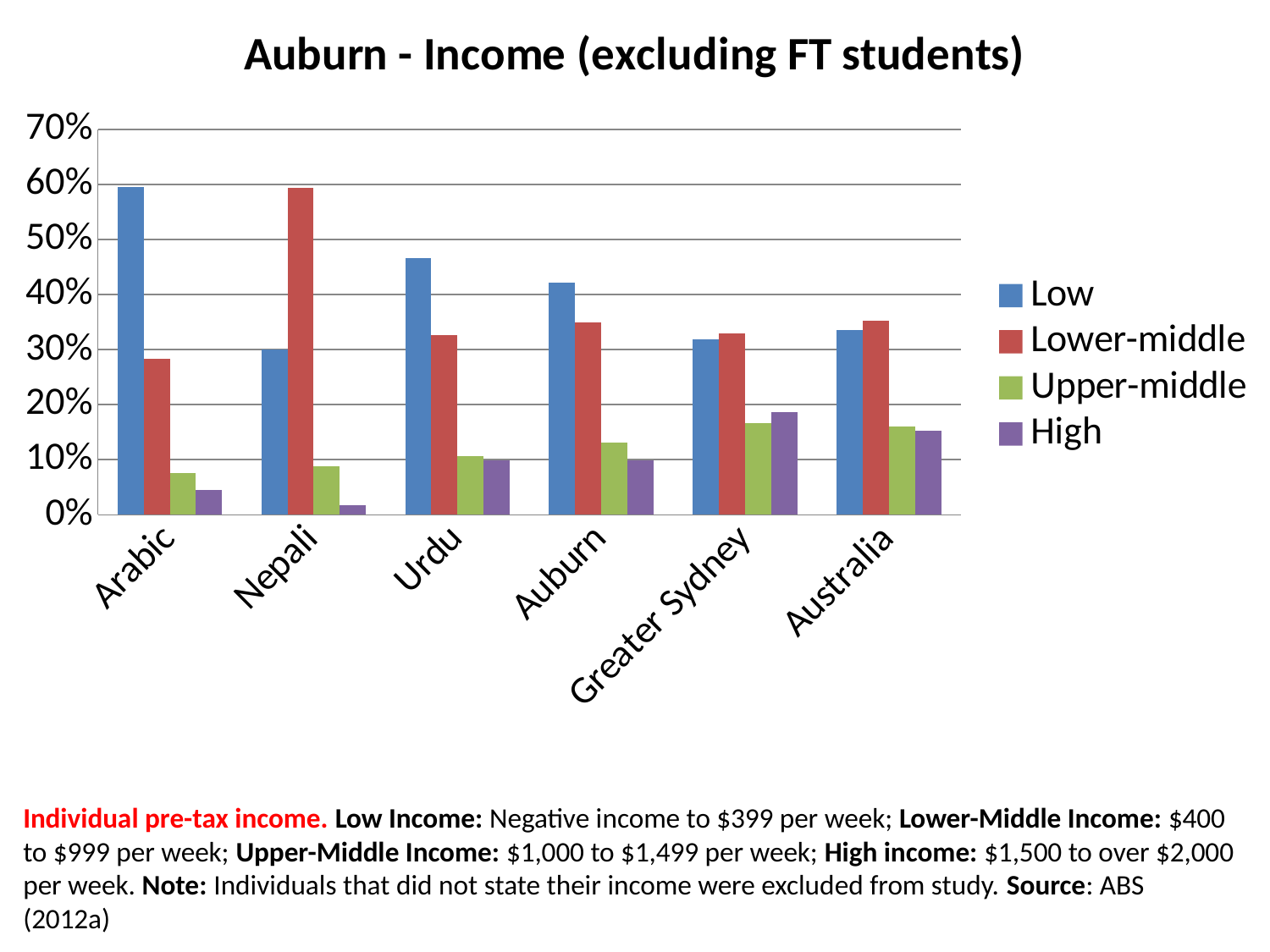

### Chart: Auburn - Income (excluding FT students)

| Category |  |  |  |  |
|---|---|---|---|---|
| Arabic | 0.596 | 0.283 | 0.076 | 0.045 |
| Nepali | 0.3 | 0.594 | 0.088 | 0.017 |
| Urdu | 0.466 | 0.327 | 0.107 | 0.099 |
| Auburn | 0.421 | 0.349 | 0.131 | 0.099 |
| Greater Sydney | 0.318 | 0.329 | 0.167 | 0.187 |
| Australia | 0.336 | 0.352 | 0.16 | 0.152 |
Individual pre-tax income. Low Income: Negative income to $399 per week; Lower-Middle Income: $400 to $999 per week; Upper-Middle Income: $1,000 to $1,499 per week; High income: $1,500 to over $2,000 per week. Note: Individuals that did not state their income were excluded from study. Source: ABS (2012a)